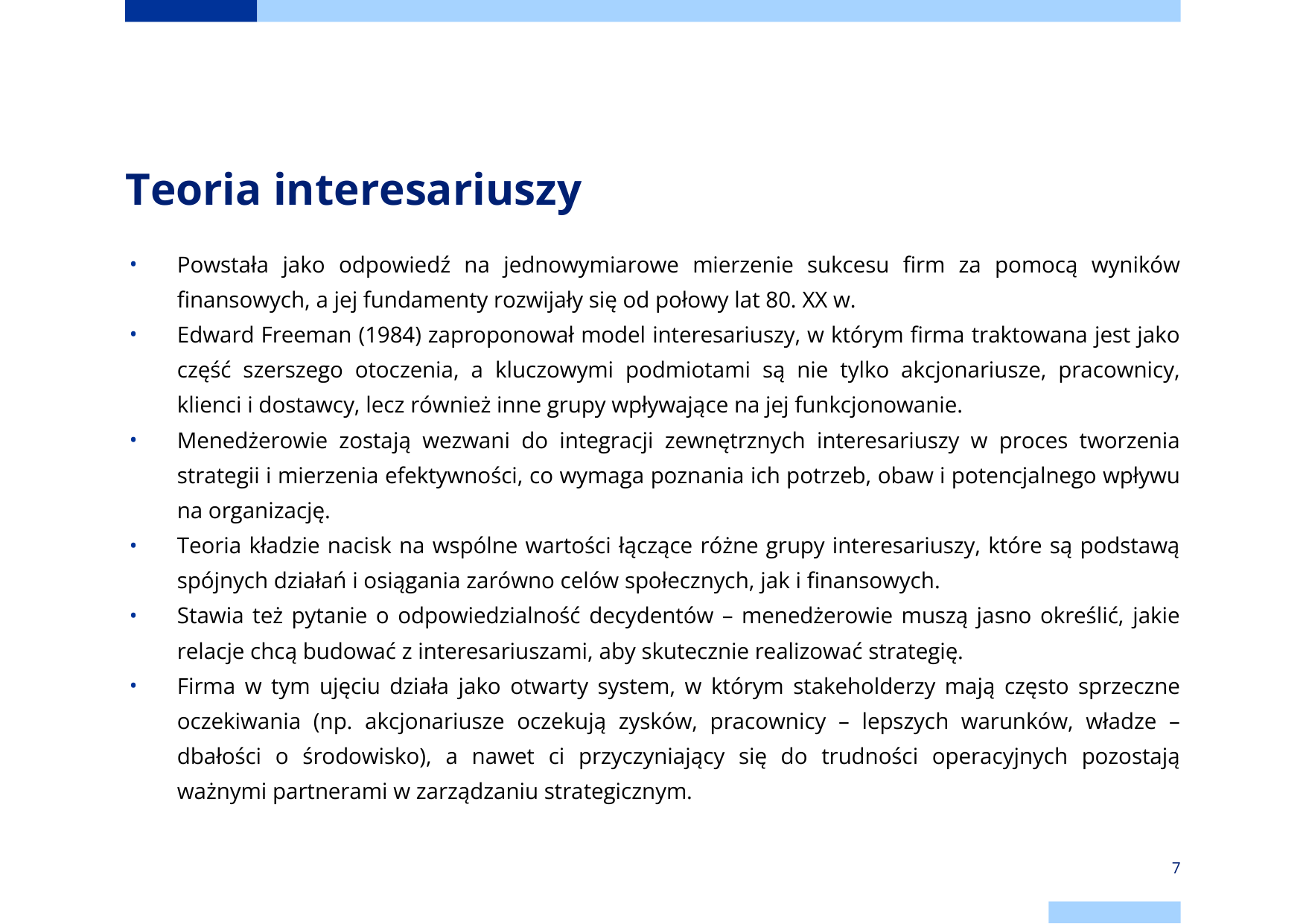

# Teoria interesariuszy
Powstała jako odpowiedź na jednowymiarowe mierzenie sukcesu firm za pomocą wyników finansowych, a jej fundamenty rozwijały się od połowy lat 80. XX w.
Edward Freeman (1984) zaproponował model interesariuszy, w którym firma traktowana jest jako część szerszego otoczenia, a kluczowymi podmiotami są nie tylko akcjonariusze, pracownicy, klienci i dostawcy, lecz również inne grupy wpływające na jej funkcjonowanie.
Menedżerowie zostają wezwani do integracji zewnętrznych interesariuszy w proces tworzenia strategii i mierzenia efektywności, co wymaga poznania ich potrzeb, obaw i potencjalnego wpływu na organizację.
Teoria kładzie nacisk na wspólne wartości łączące różne grupy interesariuszy, które są podstawą spójnych działań i osiągania zarówno celów społecznych, jak i finansowych.
Stawia też pytanie o odpowiedzialność decydentów – menedżerowie muszą jasno określić, jakie relacje chcą budować z interesariuszami, aby skutecznie realizować strategię.
Firma w tym ujęciu działa jako otwarty system, w którym stakeholderzy mają często sprzeczne oczekiwania (np. akcjonariusze oczekują zysków, pracownicy – lepszych warunków, władze – dbałości o środowisko), a nawet ci przyczyniający się do trudności operacyjnych pozostają ważnymi partnerami w zarządzaniu strategicznym.
7